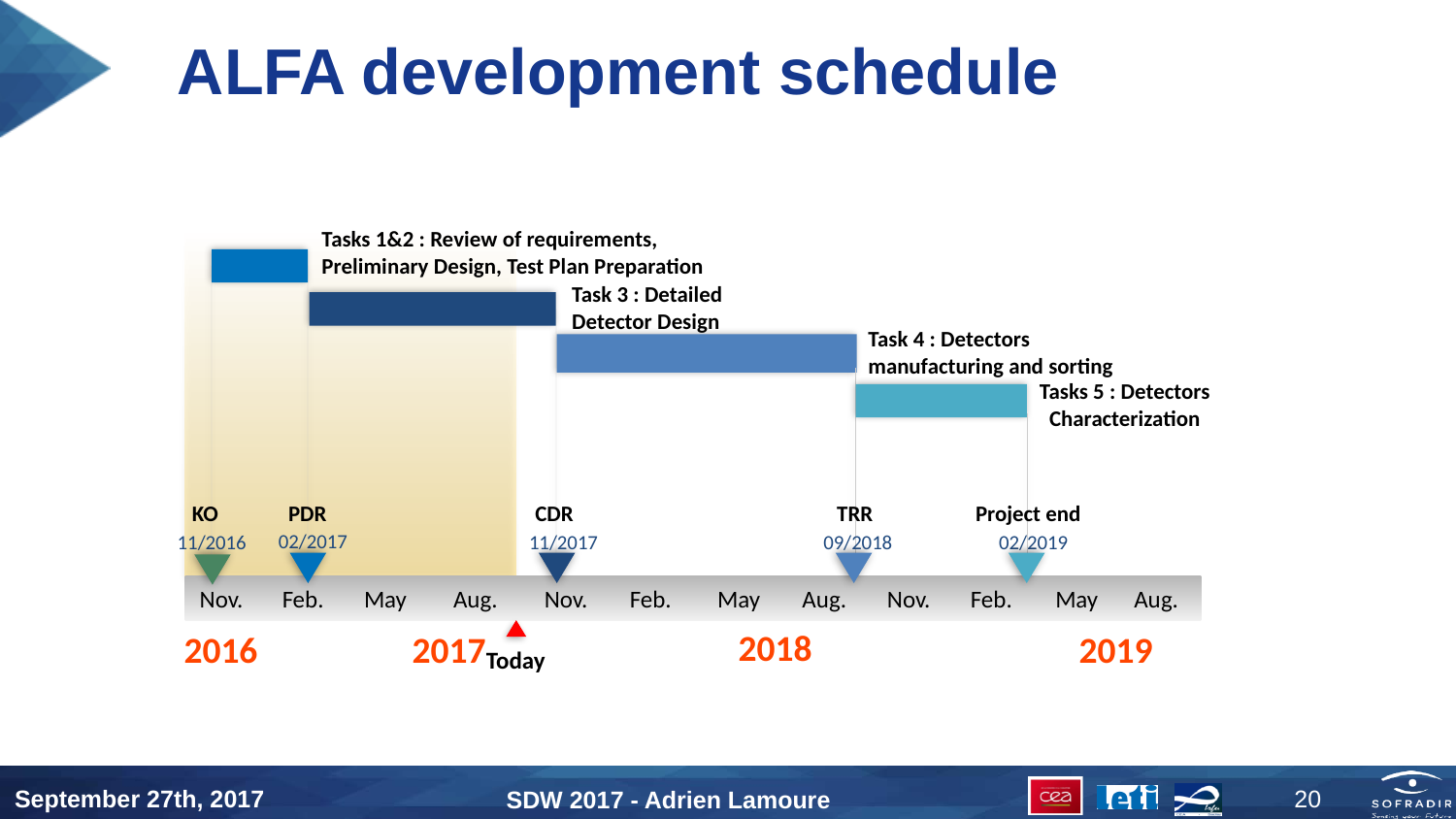

ALFA development schedule
Tasks 1&2 : Review of requirements, Preliminary Design, Test Plan Preparation

Task 3 : Detailed Detector Design

Task 4 : Detectors manufacturing and sorting

Tasks 5 : Detectors Characterization

PDR
KO
CDR
TRR
Project end
02/2017
11/2016
11/2017
09/2018
02/2019

Feb.
May
Aug.

Nov.
Feb.
May
Aug.
Nov.
Feb.
May
Aug.
Nov.

2018
2016
2017
2019
Today
September 27th, 2017
20
SDW 2017 - Adrien Lamoure